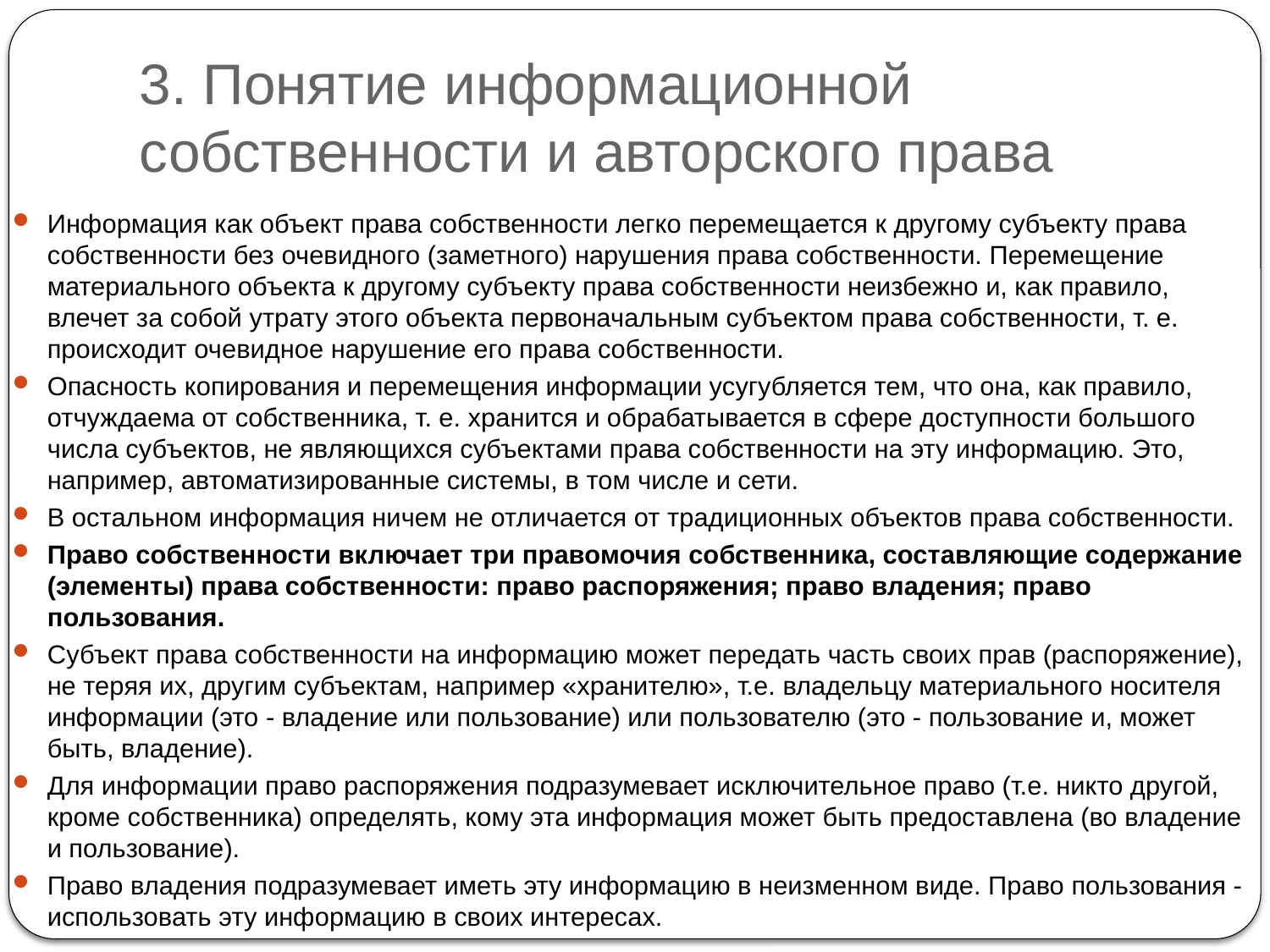

# 3. Понятие информационной собственности и авторского права
Информация как объект права собственности легко перемещается к другому субъекту права собственности без очевидного (заметного) нарушения права собственности. Перемещение материального объекта к другому субъекту права собственности неизбежно и, как правило, влечет за собой утрату этого объекта первоначальным субъектом права собственности, т. е. происходит очевидное нарушение его права собственности.
Опасность копирования и перемещения информации усугубляется тем, что она, как правило, отчуждаема от собственника, т. е. хранится и обрабатывается в сфере доступности большого числа субъектов, не являющихся субъектами права собственности на эту информацию. Это, например, автоматизированные системы, в том числе и сети.
В остальном информация ничем не отличается от традиционных объектов права собственности.
Право собственности включает три правомочия собственника, составляющие содержание (элементы) права собственности: право распоряжения; право владения; право пользования.
Субъект права собственности на информацию может передать часть своих прав (распоряжение), не теряя их, другим субъектам, например «хранителю», т.е. владельцу материального носителя информации (это - владение или пользование) или пользователю (это - пользование и, может быть, владение).
Для информации право распоряжения подразумевает исключительное право (т.е. никто другой, кроме собственника) определять, кому эта информация может быть предоставлена (во владение и пользование).
Право владения подразумевает иметь эту информацию в неизменном виде. Право пользования - использовать эту информацию в своих интересах.